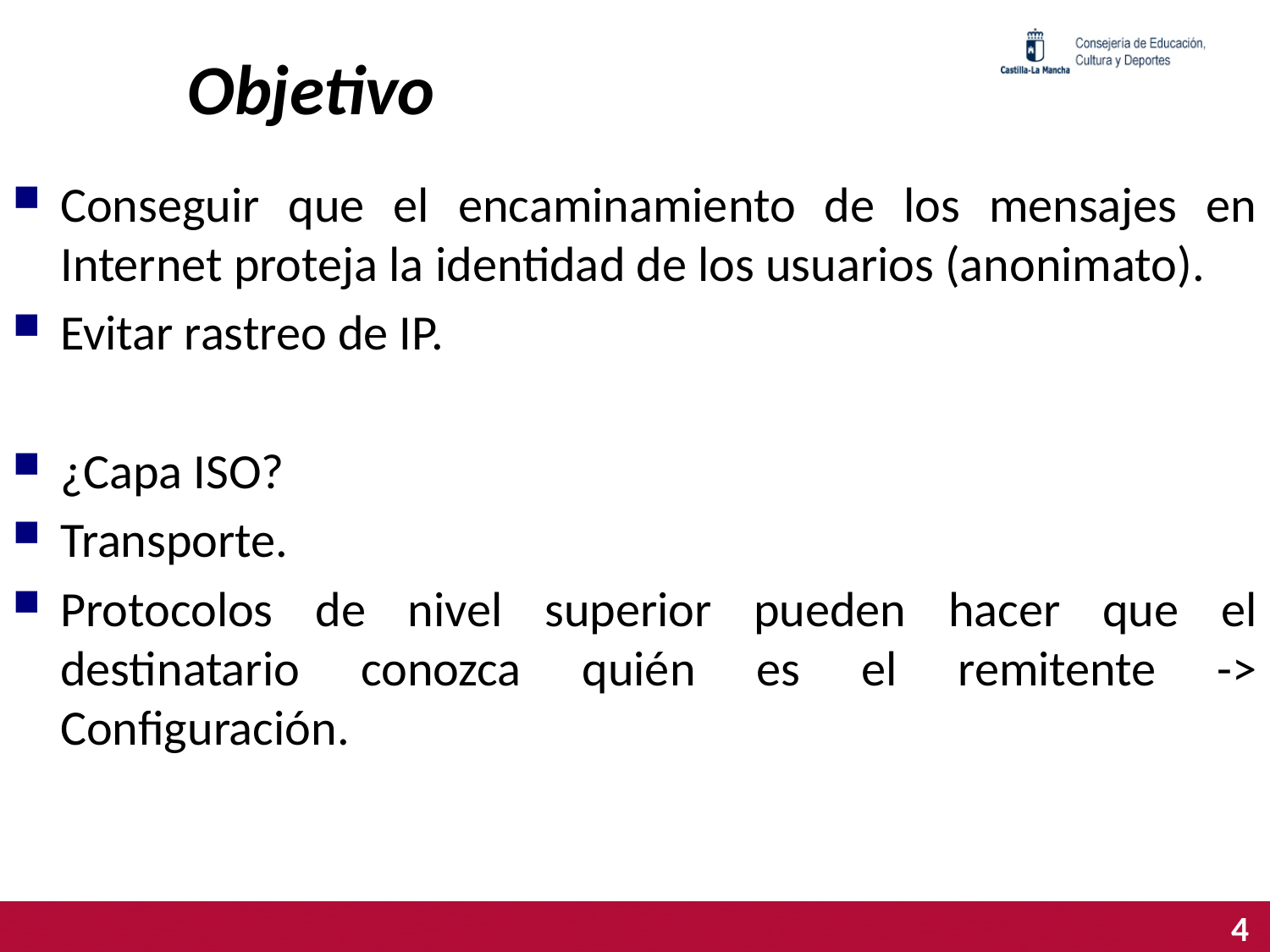

# Objetivo
Conseguir que el encaminamiento de los mensajes en Internet proteja la identidad de los usuarios (anonimato).
Evitar rastreo de IP.

¿Capa ISO?
Transporte.
Protocolos de nivel superior pueden hacer que el destinatario conozca quién es el remitente -> Configuración.